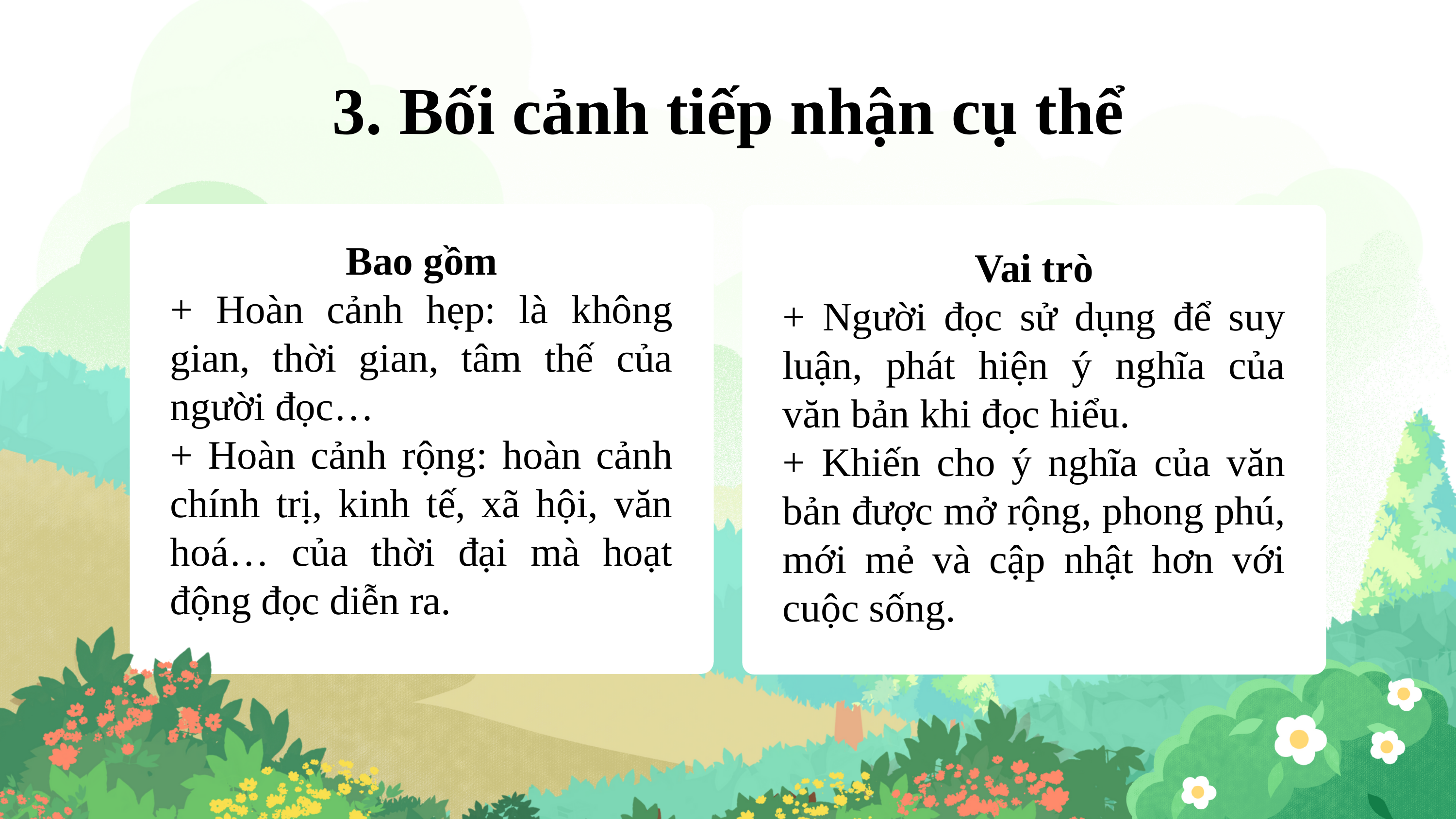

3. Bối cảnh tiếp nhận cụ thể

Bao gồm
+ Hoàn cảnh hẹp: là không gian, thời gian, tâm thế của người đọc…
+ Hoàn cảnh rộng: hoàn cảnh chính trị, kinh tế, xã hội, văn hoá… của thời đại mà hoạt động đọc diễn ra.
Vai trò
+ Người đọc sử dụng để suy luận, phát hiện ý nghĩa của văn bản khi đọc hiểu.
+ Khiến cho ý nghĩa của văn bản được mở rộng, phong phú, mới mẻ và cập nhật hơn với cuộc sống.